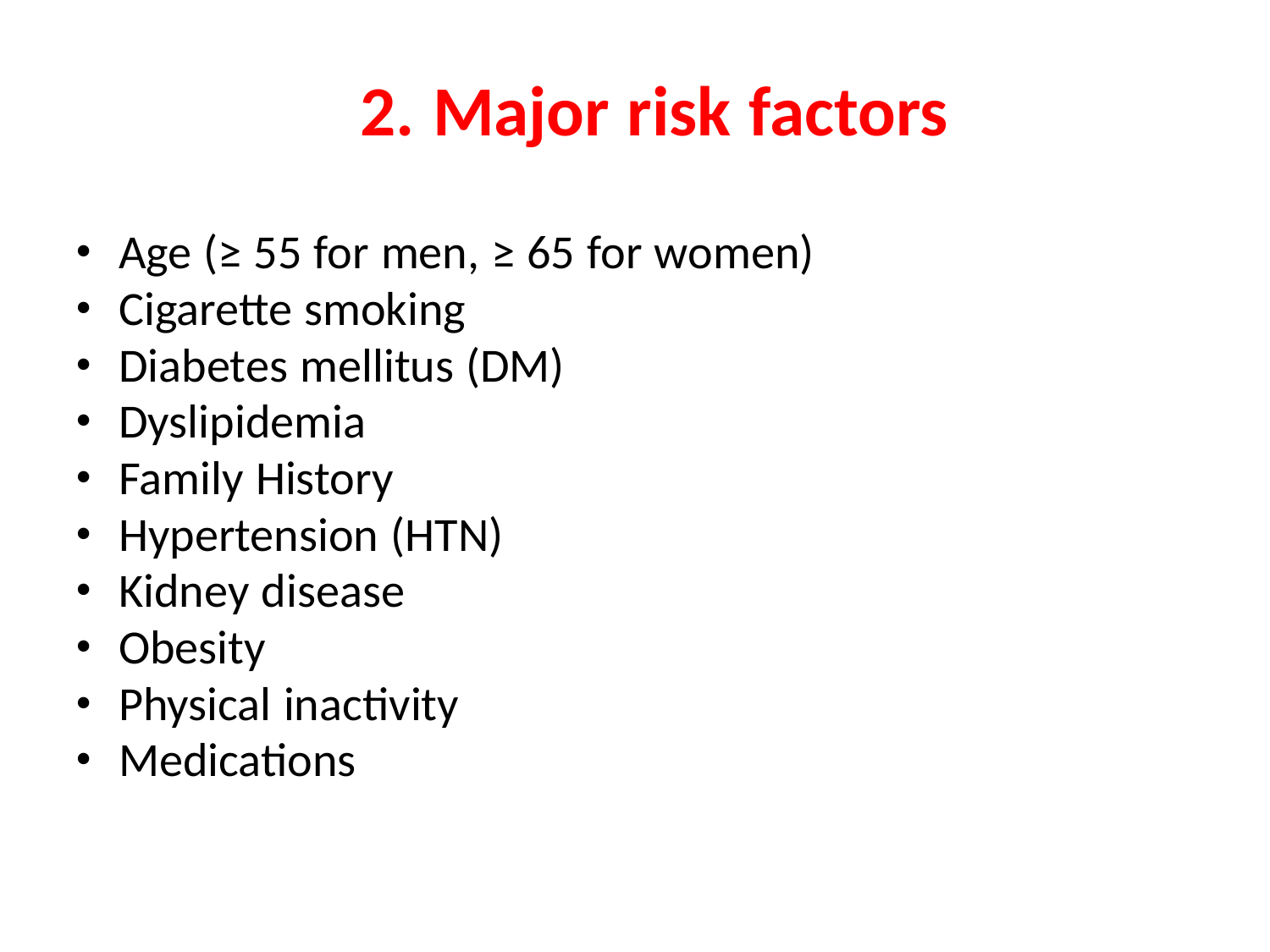

2. Major risk factors
•
•
•
•
•
•
•
•
•
•
Age (≥ 55 for men, ≥ 65 for women)
Cigarette smoking
Diabetes mellitus (DM)
Dyslipidemia
Family History
Hypertension (HTN)
Kidney disease
Obesity
Physical inactivity
Medications